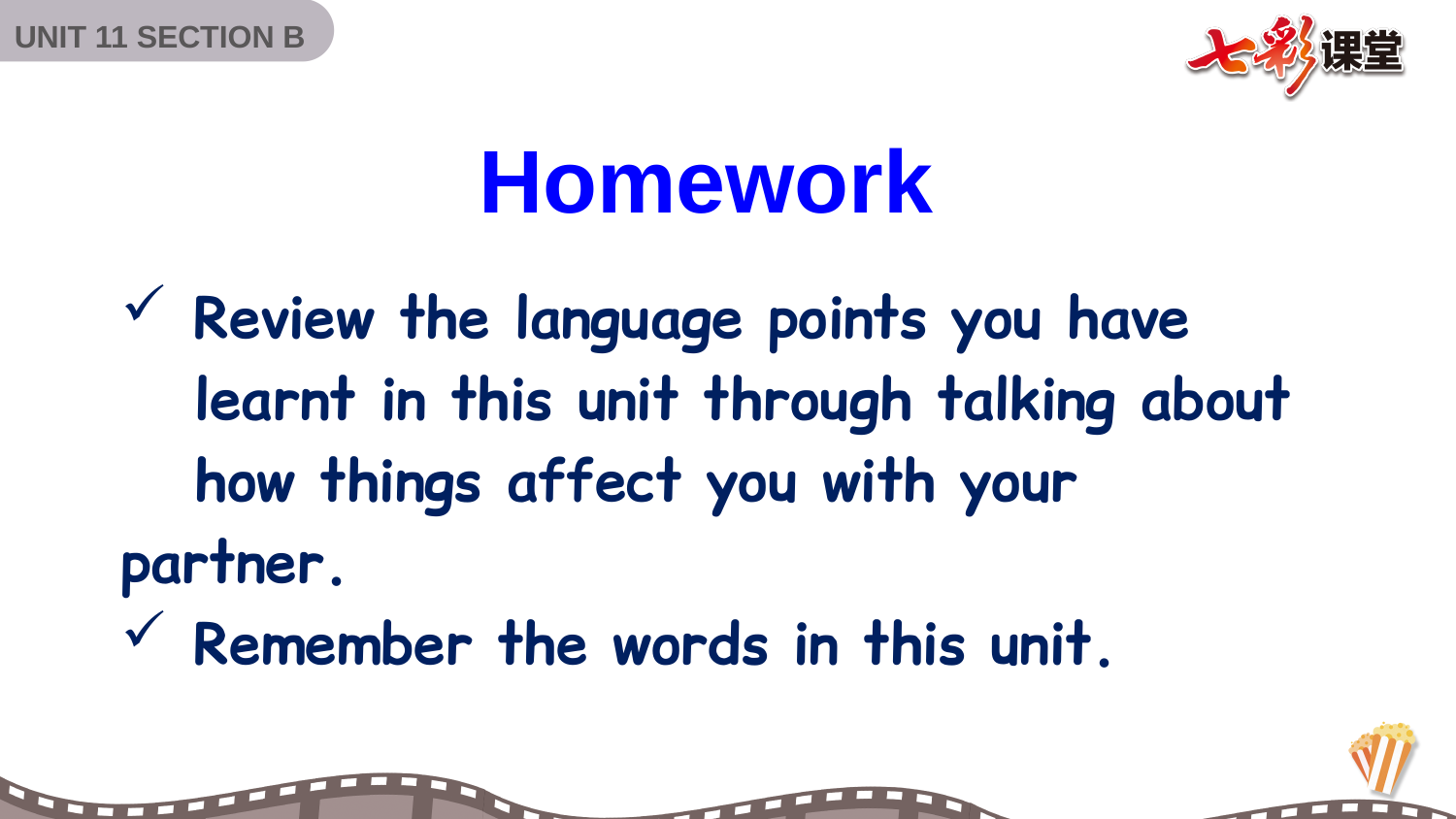

Homework
Review the language points you have
   learnt in this unit through talking about
   how things affect you with your partner.
Remember the words in this unit.